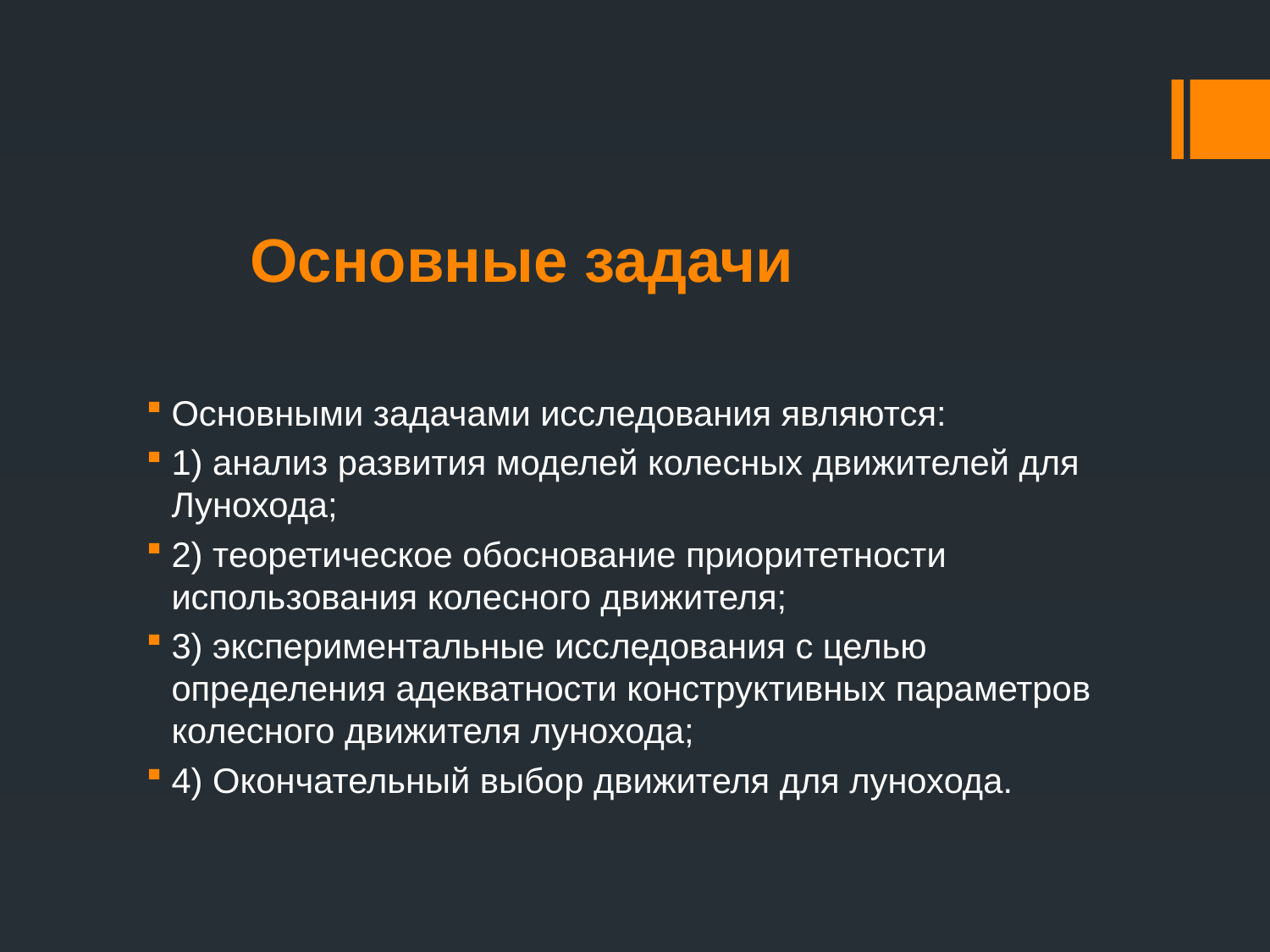

# Основные задачи
Основными задачами исследования являются:
1) анализ развития моделей колесных движителей для Лунохода;
2) теоретическое обоснование приоритетности использования колесного движителя;
3) экспериментальные исследования с целью определения адекватности конструктивных параметров колесного движителя лунохода;
4) Окончательный выбор движителя для лунохода.